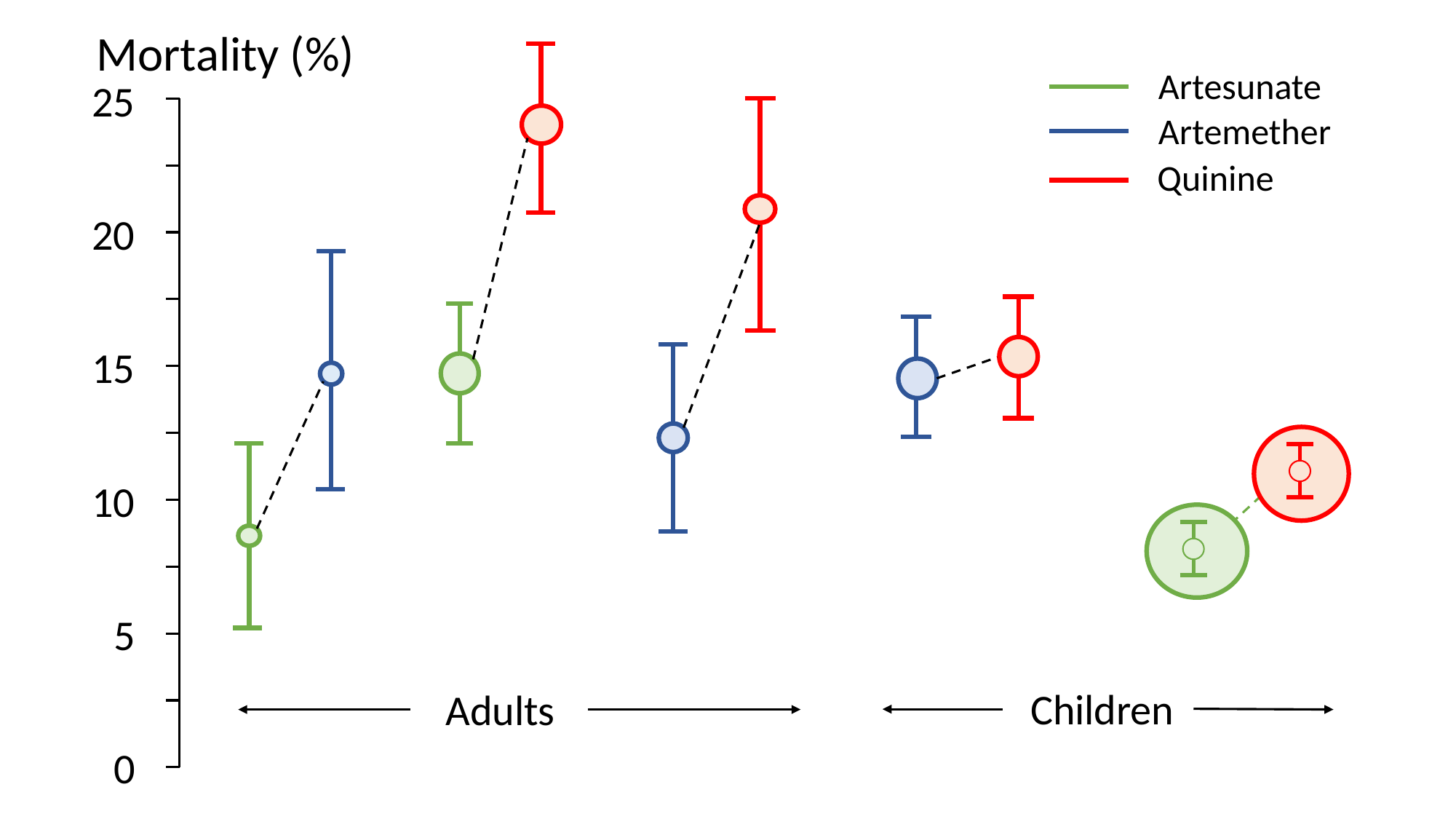

Mortality (%)
Artesunate
25
Artemether

Quinine

20
15

10

5
Children
Adults
0